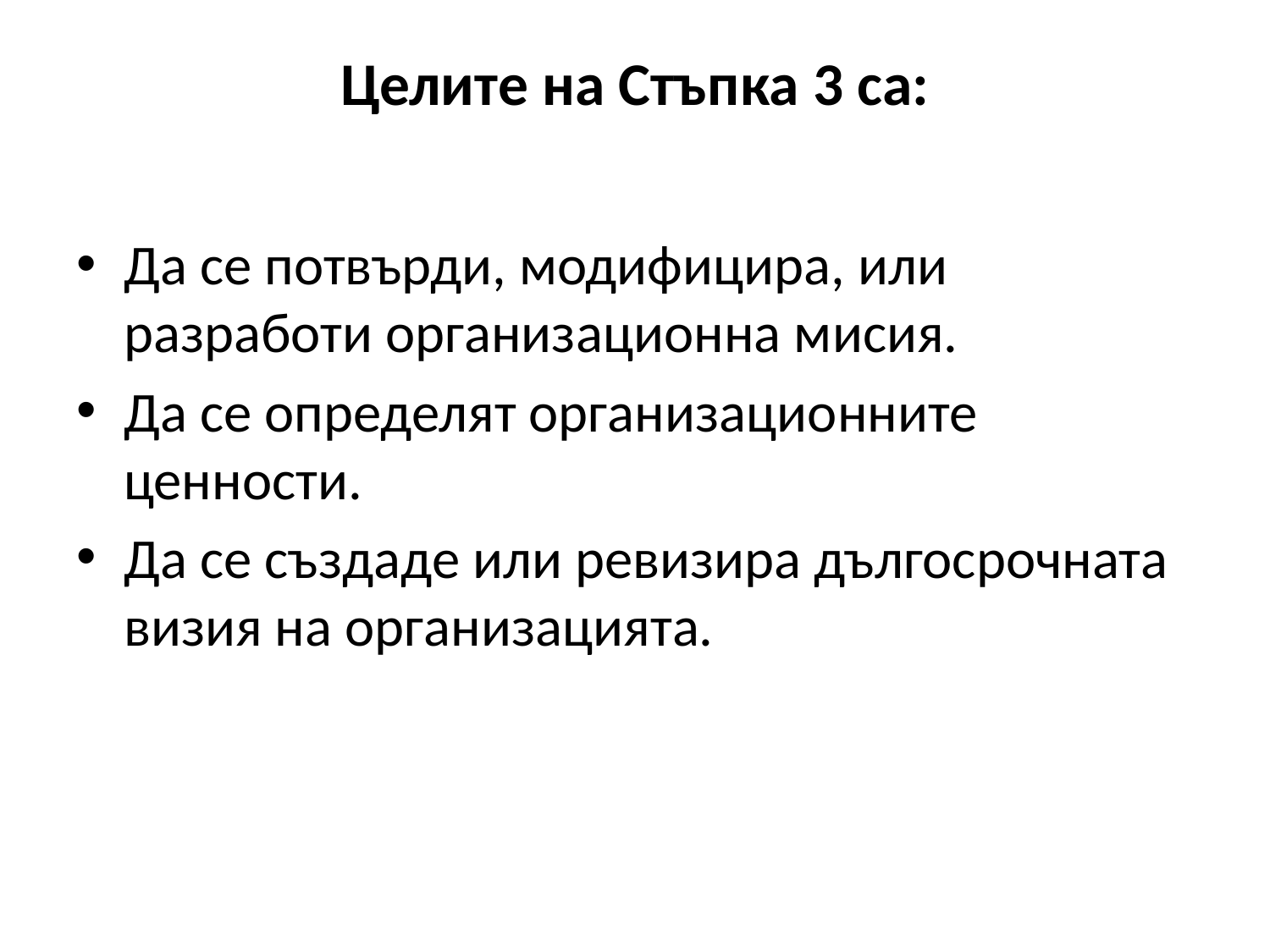

# Целите на Стъпка 3 са:
Да се потвърди, модифицира, или разработи организационна мисия.
Да се определят организационните ценности.
Да се създаде или ревизира дългосрочната визия на организацията.